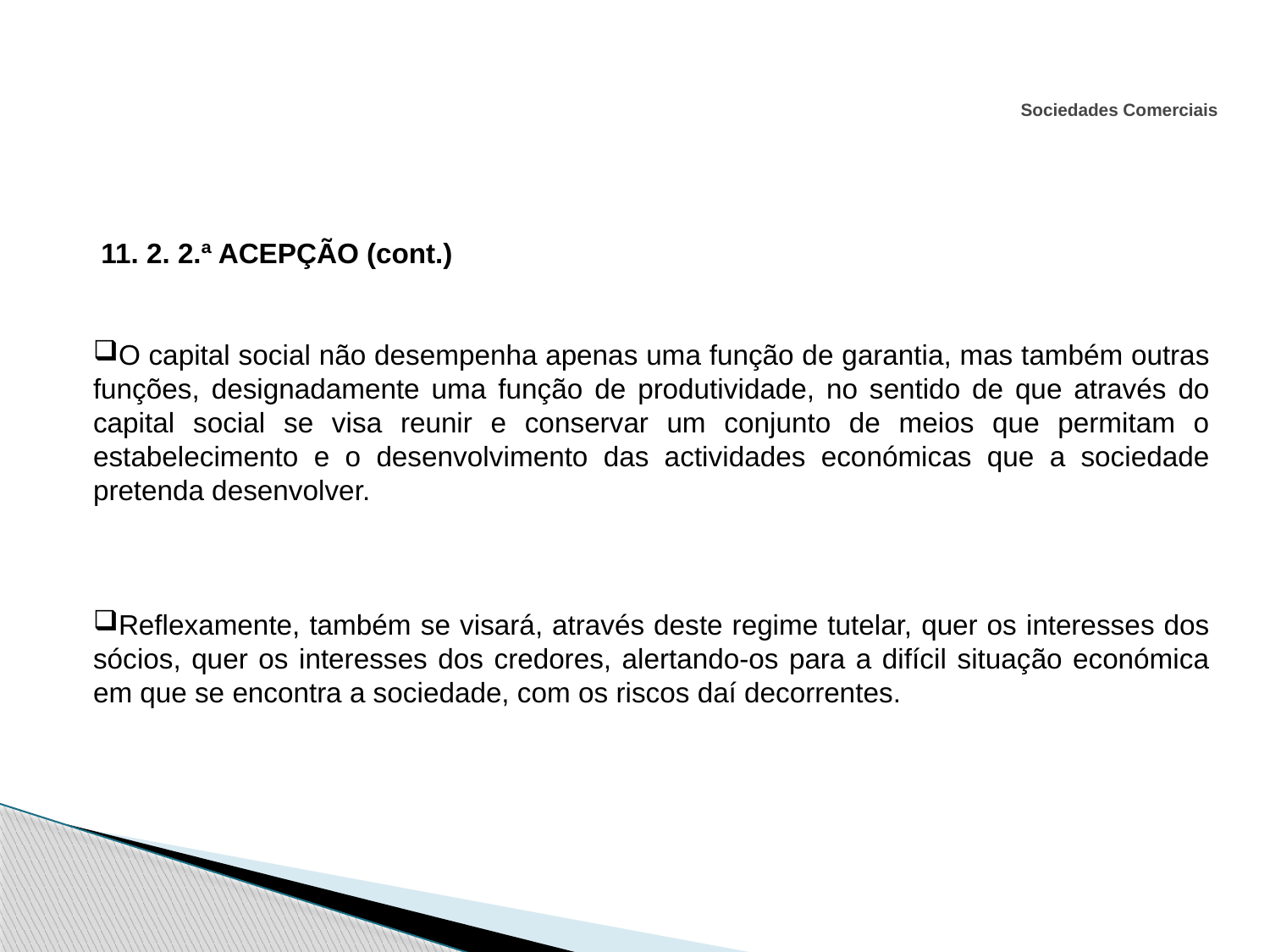

# Sociedades Comerciais
 11. 2. 2.ª ACEPÇÃO (cont.)

O capital social não desempenha apenas uma função de garantia, mas também outras funções, designadamente uma função de produtividade, no sentido de que através do capital social se visa reunir e conservar um conjunto de meios que permitam o estabelecimento e o desenvolvimento das actividades económicas que a sociedade pretenda desenvolver.

Reflexamente, também se visará, através deste regime tutelar, quer os interesses dos sócios, quer os interesses dos credores, alertando-os para a difícil situação económica em que se encontra a sociedade, com os riscos daí decorrentes.